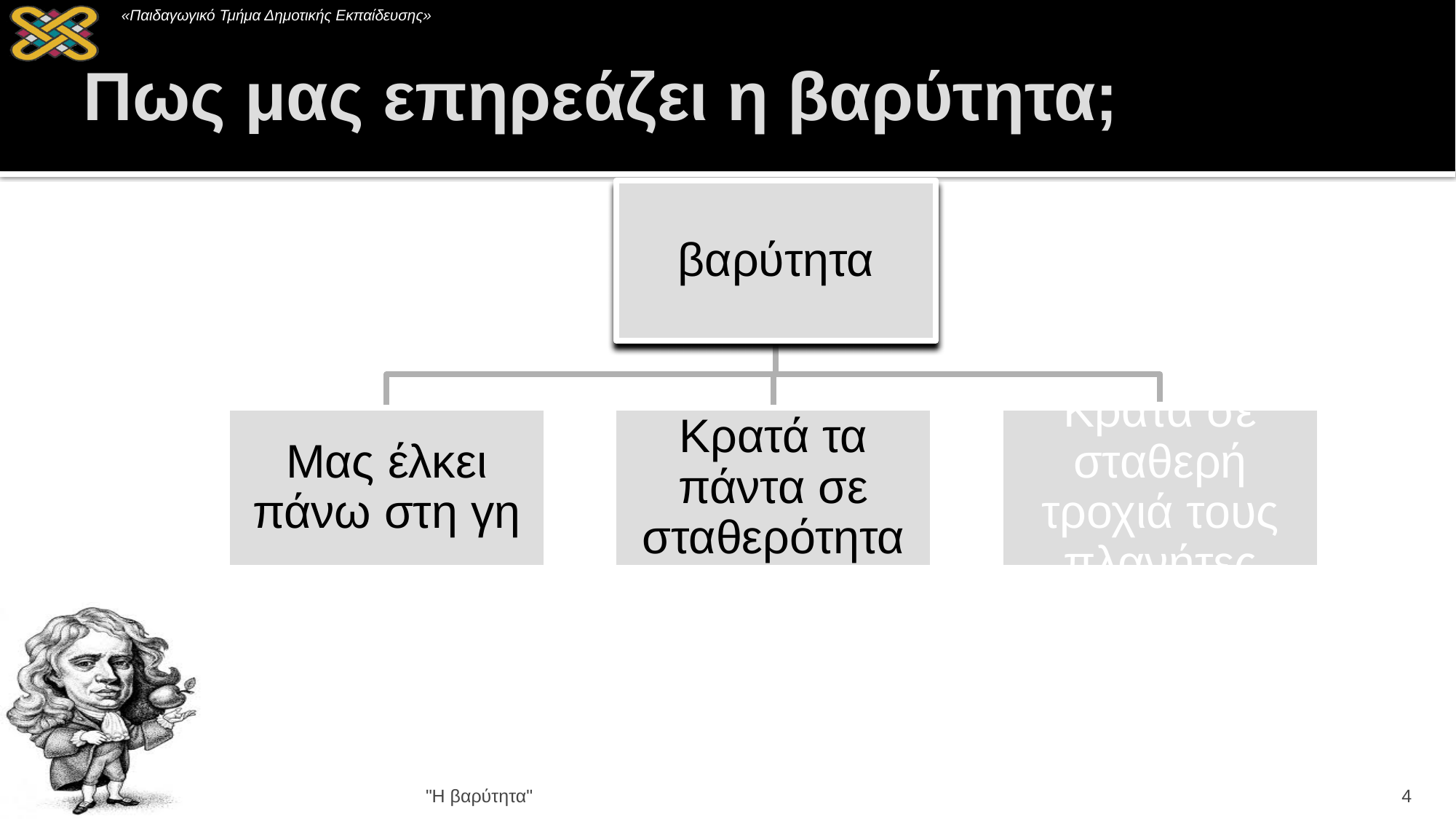

# Πως μας επηρεάζει η βαρύτητα;
βαρύτητα
Μας έλκει πάνω στη γη
Κρατά τα πάντα σε σταθερότητα
Κρατά σε σταθερή τροχιά τους πλανήτες
"Η βαρύτητα"
4